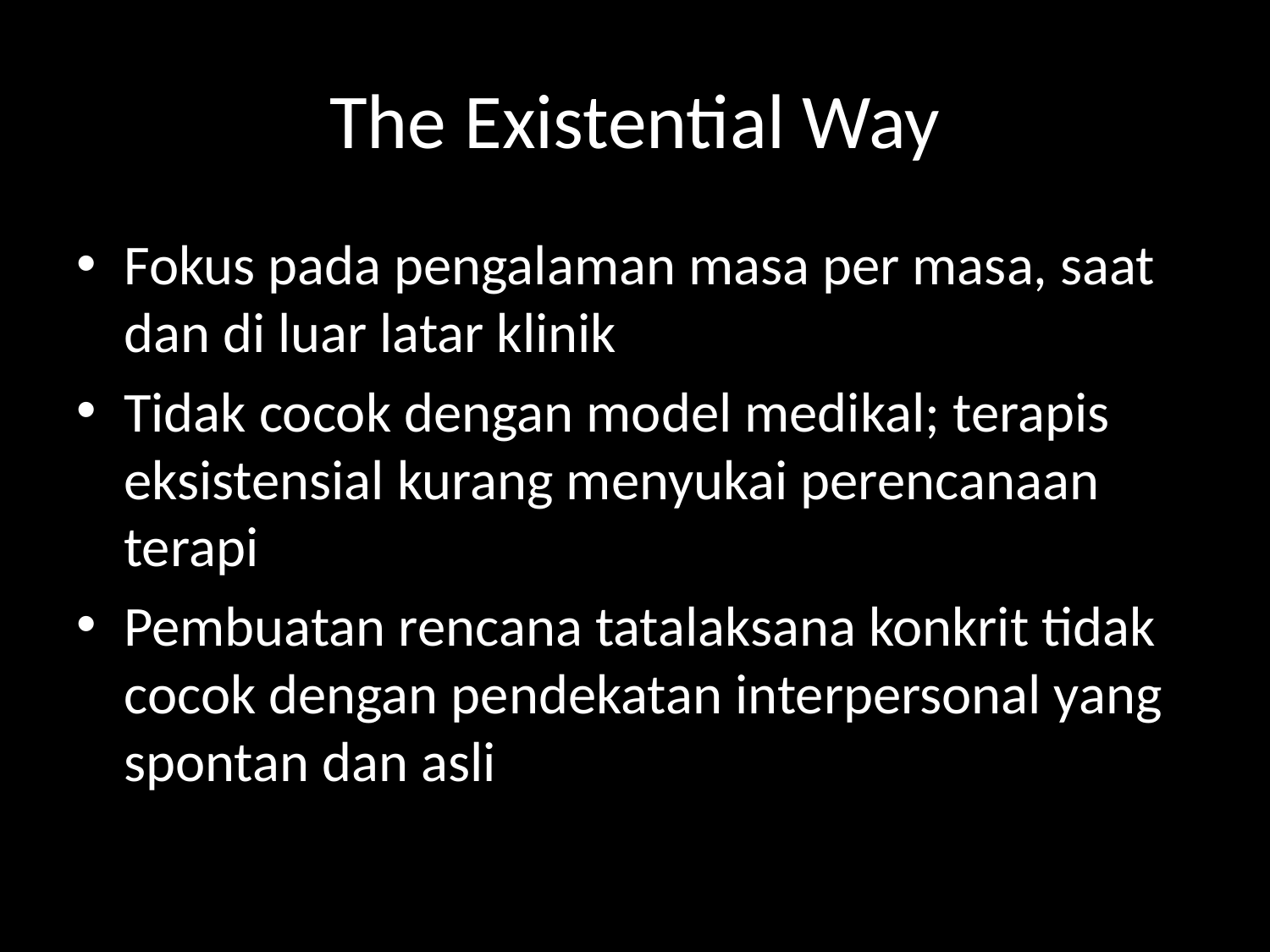

# The Existential Way
Fokus pada pengalaman masa per masa, saat dan di luar latar klinik
Tidak cocok dengan model medikal; terapis eksistensial kurang menyukai perencanaan terapi
Pembuatan rencana tatalaksana konkrit tidak cocok dengan pendekatan interpersonal yang spontan dan asli